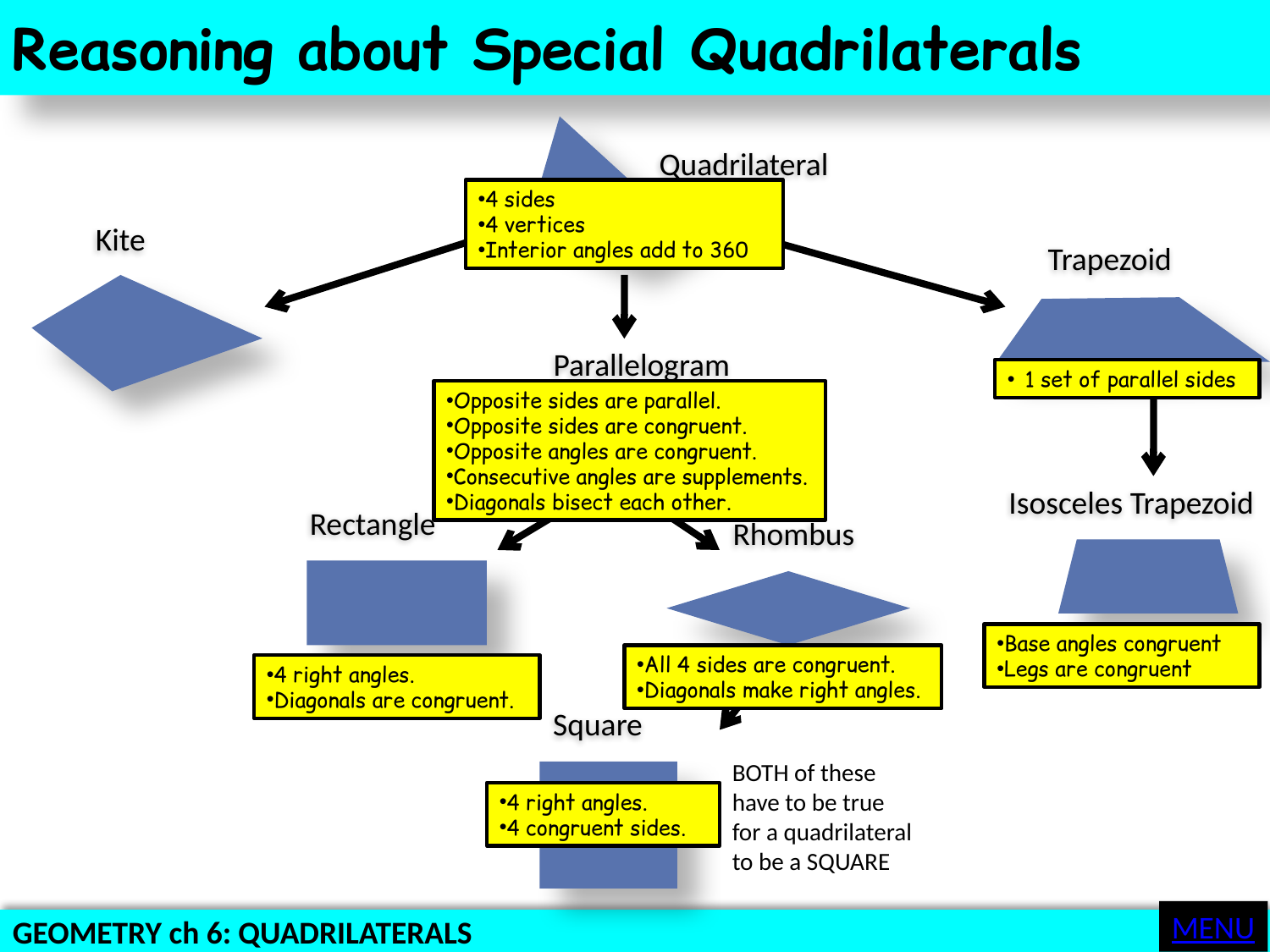

Reasoning about Special Quadrilaterals

Quadrilateral
4 sides
4 vertices
Interior angles add to 360
Kite
Trapezoid

Parallelogram
1 set of parallel sides
Opposite sides are parallel.
Opposite sides are congruent.
Opposite angles are congruent.
Consecutive angles are supplements.
Diagonals bisect each other.

Isosceles Trapezoid
Rectangle
Rhombus

Base angles congruent
Legs are congruent
All 4 sides are congruent.
Diagonals make right angles.
4 right angles.
Diagonals are congruent.
Square
BOTH of these have to be true for a quadrilateral to be a SQUARE

4 right angles.
4 congruent sides.
MENU
GEOMETRY ch 6: QUADRILATERALS